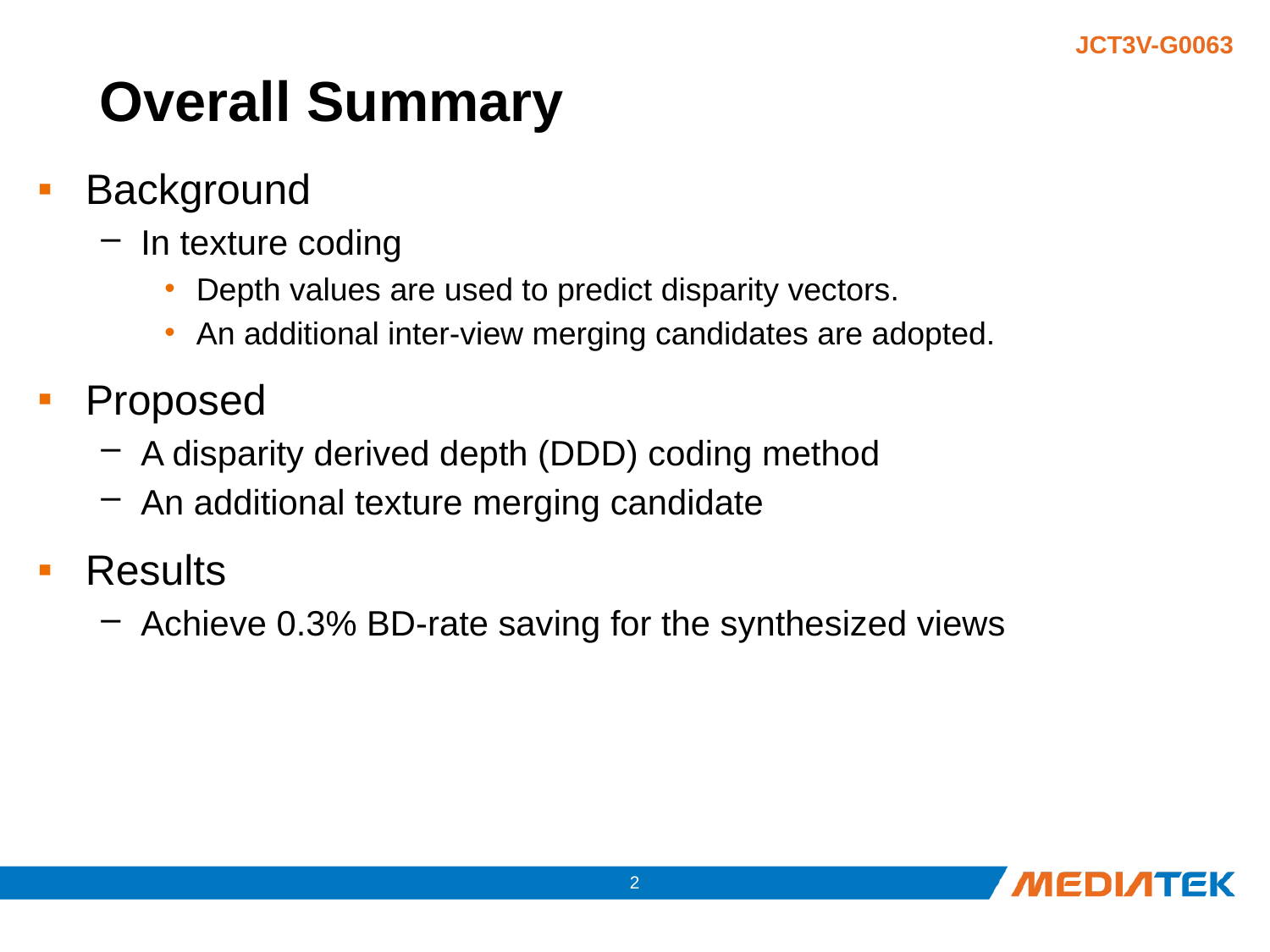

# Overall Summary
Background
In texture coding
Depth values are used to predict disparity vectors.
An additional inter-view merging candidates are adopted.
Proposed
A disparity derived depth (DDD) coding method
An additional texture merging candidate
Results
Achieve 0.3% BD-rate saving for the synthesized views
2